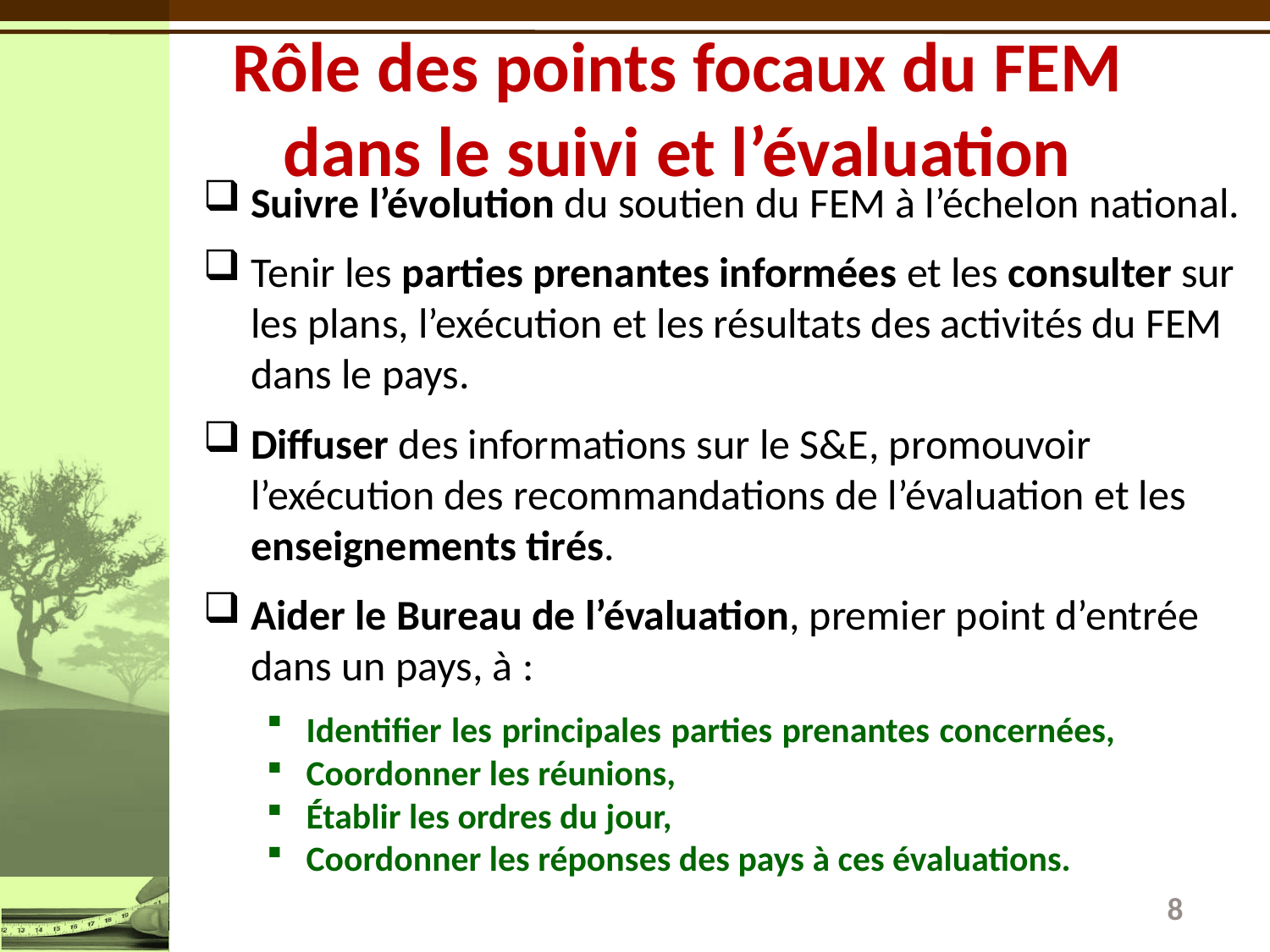

# Rôle des points focaux du FEM dans le suivi et l’évaluation
Suivre l’évolution du soutien du FEM à l’échelon national.
Tenir les parties prenantes informées et les consulter sur les plans, l’exécution et les résultats des activités du FEM dans le pays.
Diffuser des informations sur le S&E, promouvoir l’exécution des recommandations de l’évaluation et les enseignements tirés.
Aider le Bureau de l’évaluation, premier point d’entrée dans un pays, à :
Identifier les principales parties prenantes concernées,
Coordonner les réunions,
Établir les ordres du jour,
Coordonner les réponses des pays à ces évaluations.
8